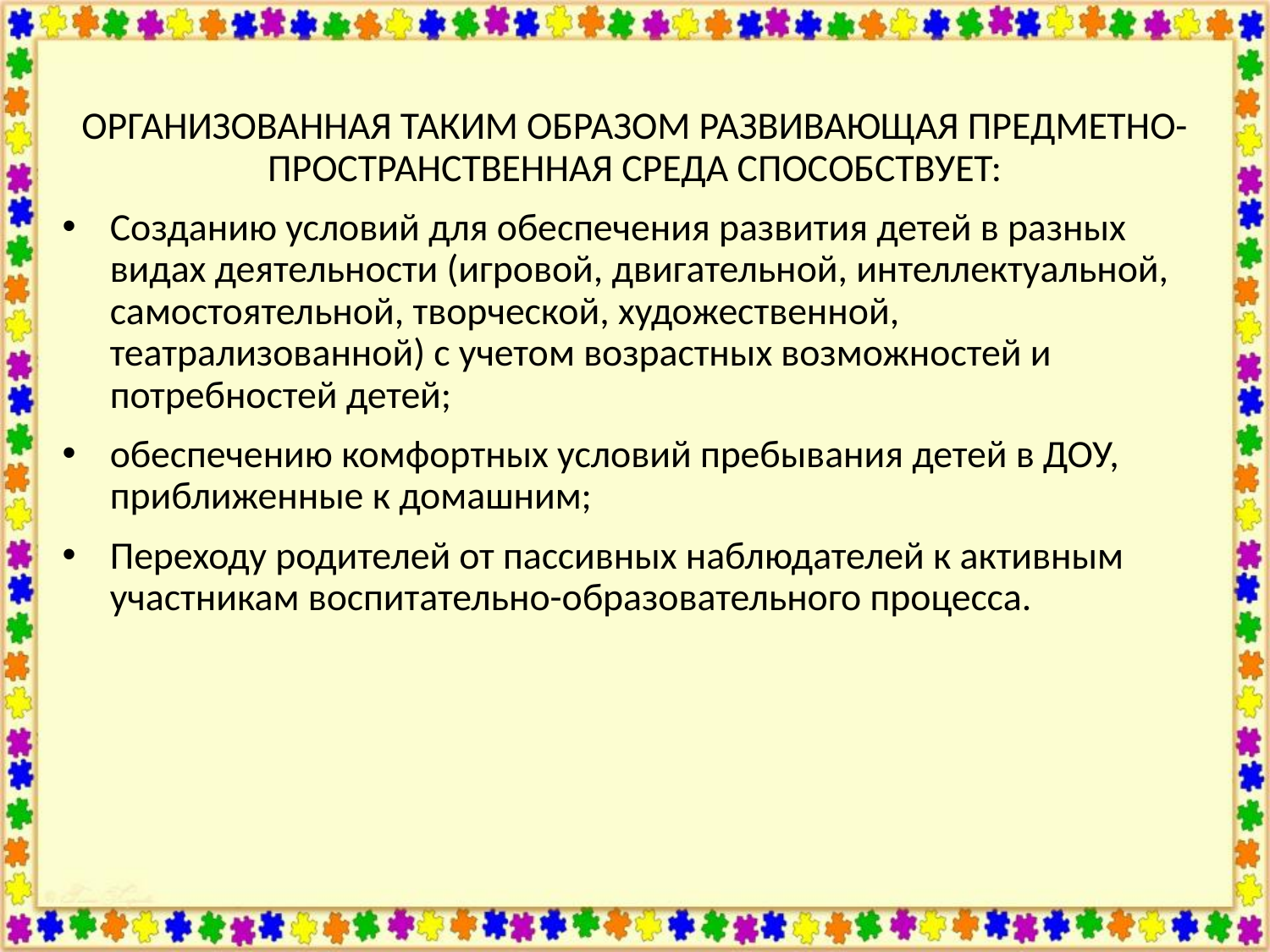

ОРГАНИЗОВАННАЯ ТАКИМ ОБРАЗОМ РАЗВИВАЮЩАЯ ПРЕДМЕТНО-ПРОСТРАНСТВЕННАЯ СРЕДА СПОСОБСТВУЕТ:
Созданию условий для обеспечения развития детей в разных видах деятельности (игровой, двигательной, интеллектуальной, самостоятельной, творческой, художественной, театрализованной) с учетом возрастных возможностей и потребностей детей;
обеспечению комфортных условий пребывания детей в ДОУ, приближенные к домашним;
Переходу родителей от пассивных наблюдателей к активным участникам воспитательно-образовательного процесса.